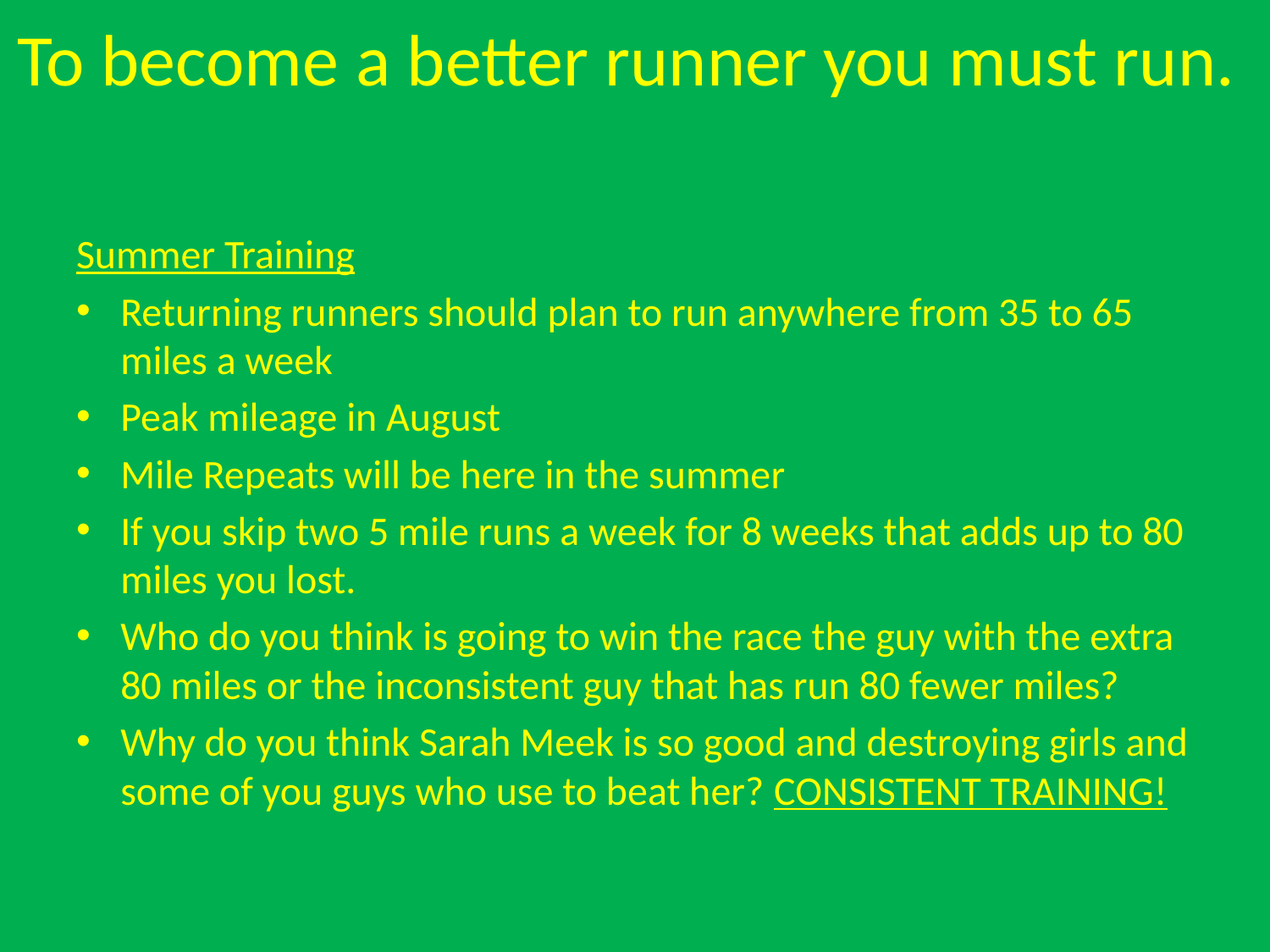

# To become a better runner you must run.
Summer Training
Returning runners should plan to run anywhere from 35 to 65 miles a week
Peak mileage in August
Mile Repeats will be here in the summer
If you skip two 5 mile runs a week for 8 weeks that adds up to 80 miles you lost.
Who do you think is going to win the race the guy with the extra 80 miles or the inconsistent guy that has run 80 fewer miles?
Why do you think Sarah Meek is so good and destroying girls and some of you guys who use to beat her? CONSISTENT TRAINING!